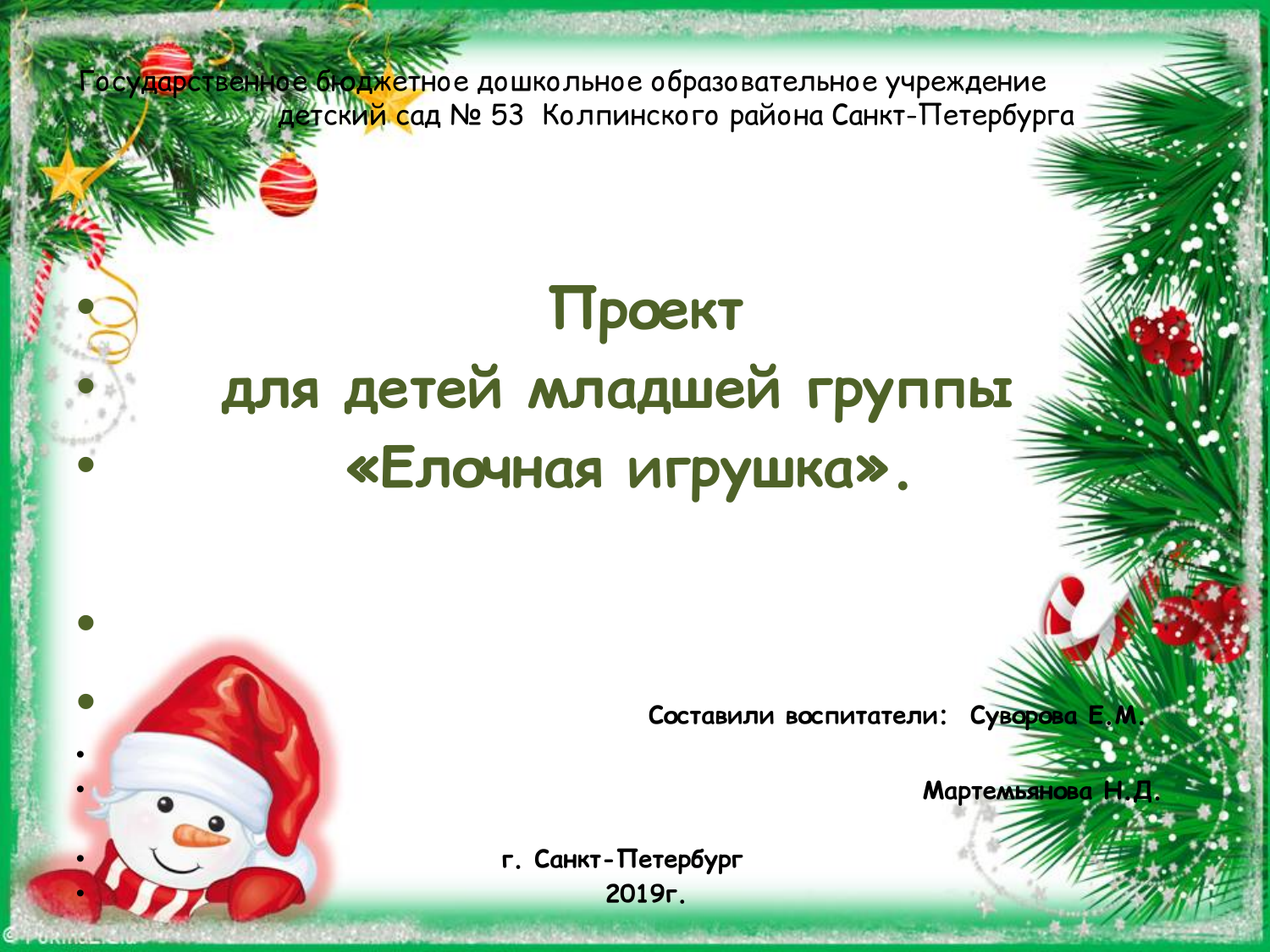

# Государственное бюджетное дошкольное образовательное учреждение                            детский сад № 53  Колпинского района Санкт-Петербурга
                         Проект
    для детей младшей группы
         «Елочная игрушка».

                               Составили воспитатели:  Суворова Е.М.

                                                                          Мартемьянова Н.Д.

                                   г. Санкт-Петербург
                                                                 2019г.